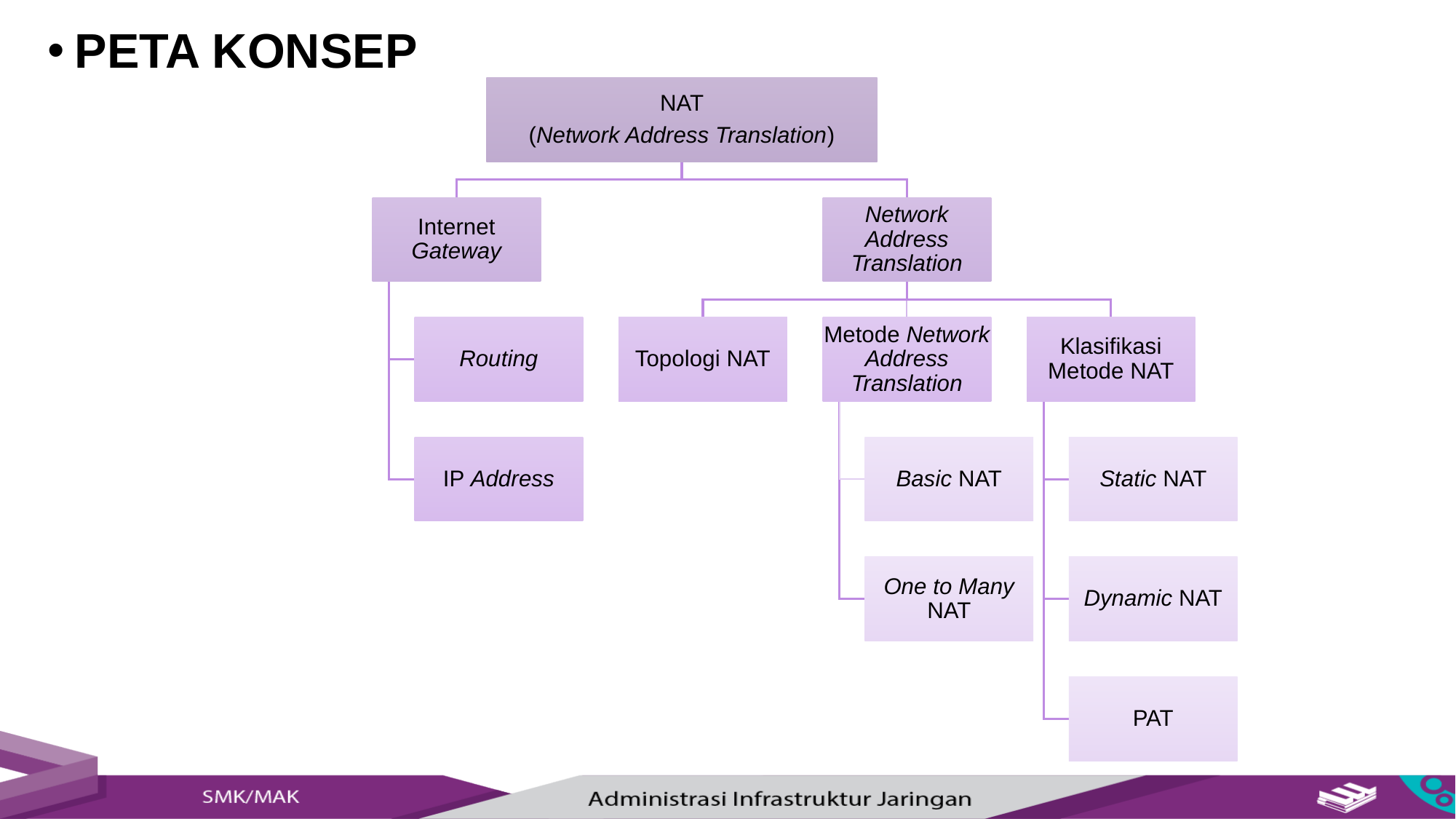

PETA KONSEP
NAT
(Network Address Translation)
Internet Gateway
Routing
IP Address
Network Address Translation
Topologi NAT
Metode Network Address Translation
Basic NAT
One to Many NAT
Klasifikasi Metode NAT
Static NAT
Dynamic NAT
PAT